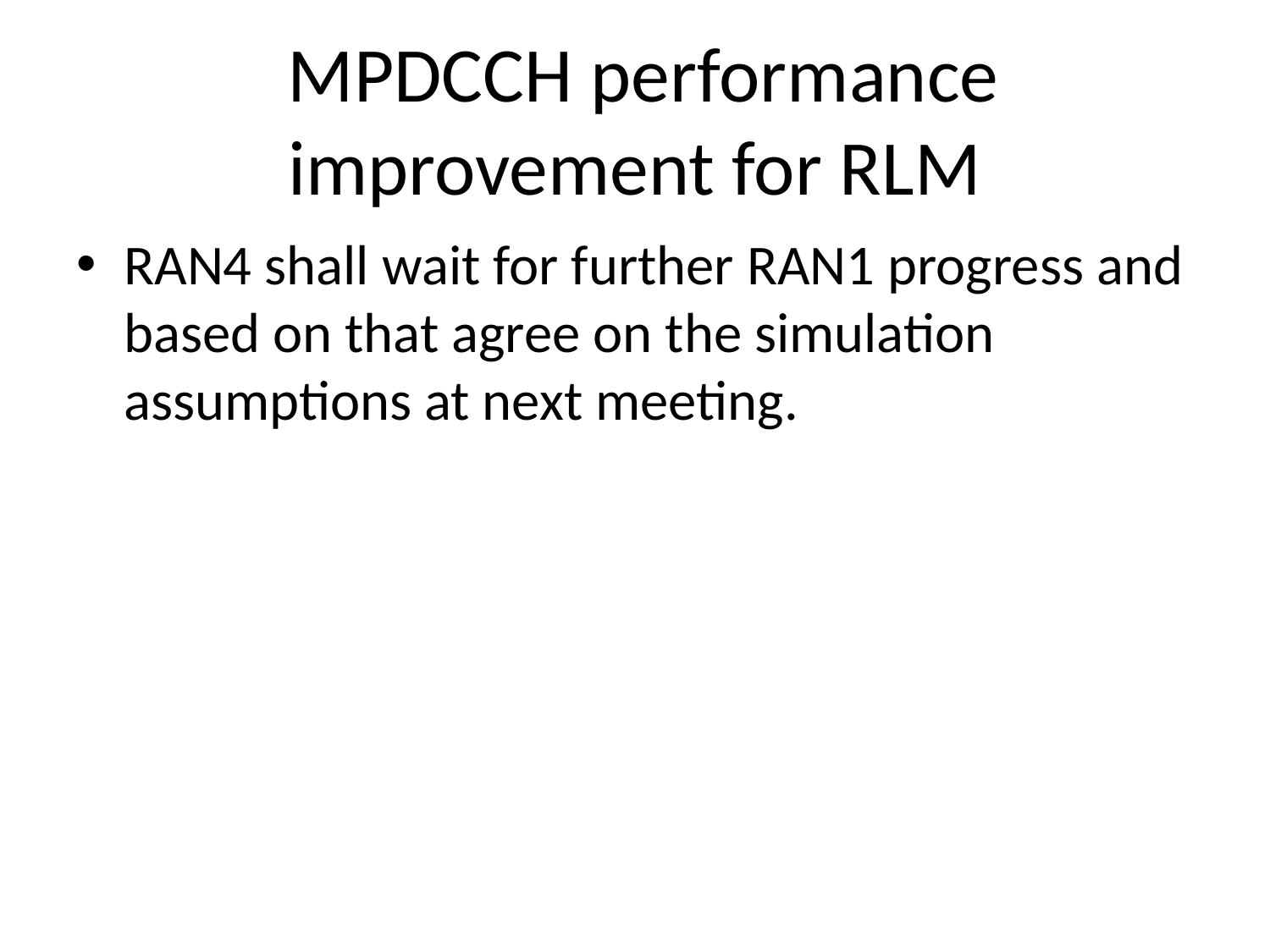

# MPDCCH performance improvement for RLM
RAN4 shall wait for further RAN1 progress and based on that agree on the simulation assumptions at next meeting.